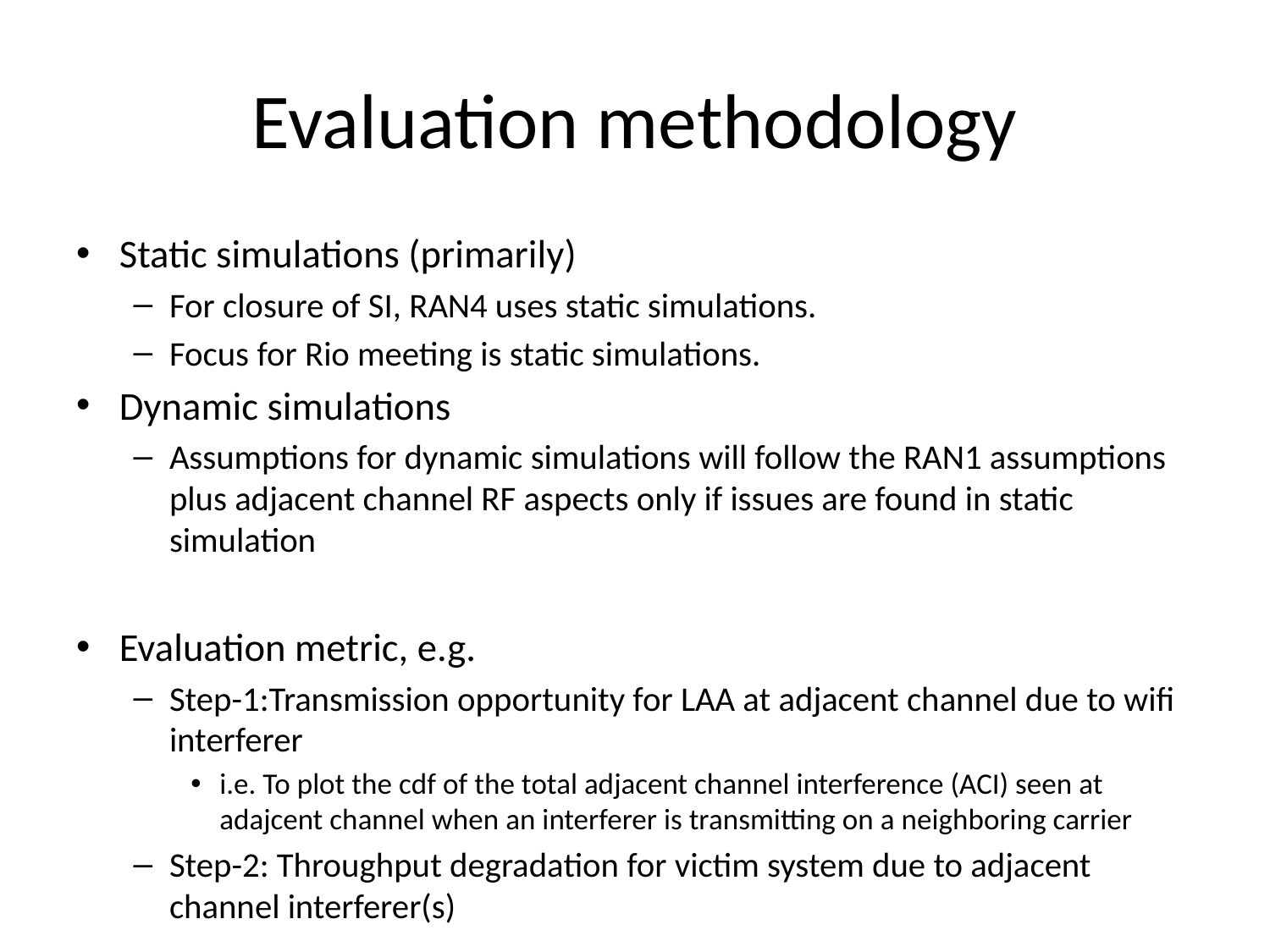

# Evaluation methodology
Static simulations (primarily)
For closure of SI, RAN4 uses static simulations.
Focus for Rio meeting is static simulations.
Dynamic simulations
Assumptions for dynamic simulations will follow the RAN1 assumptions plus adjacent channel RF aspects only if issues are found in static simulation

Evaluation metric, e.g.
Step-1:Transmission opportunity for LAA at adjacent channel due to wifi interferer
i.e. To plot the cdf of the total adjacent channel interference (ACI) seen at adajcent channel when an interferer is transmitting on a neighboring carrier
Step-2: Throughput degradation for victim system due to adjacent channel interferer(s)